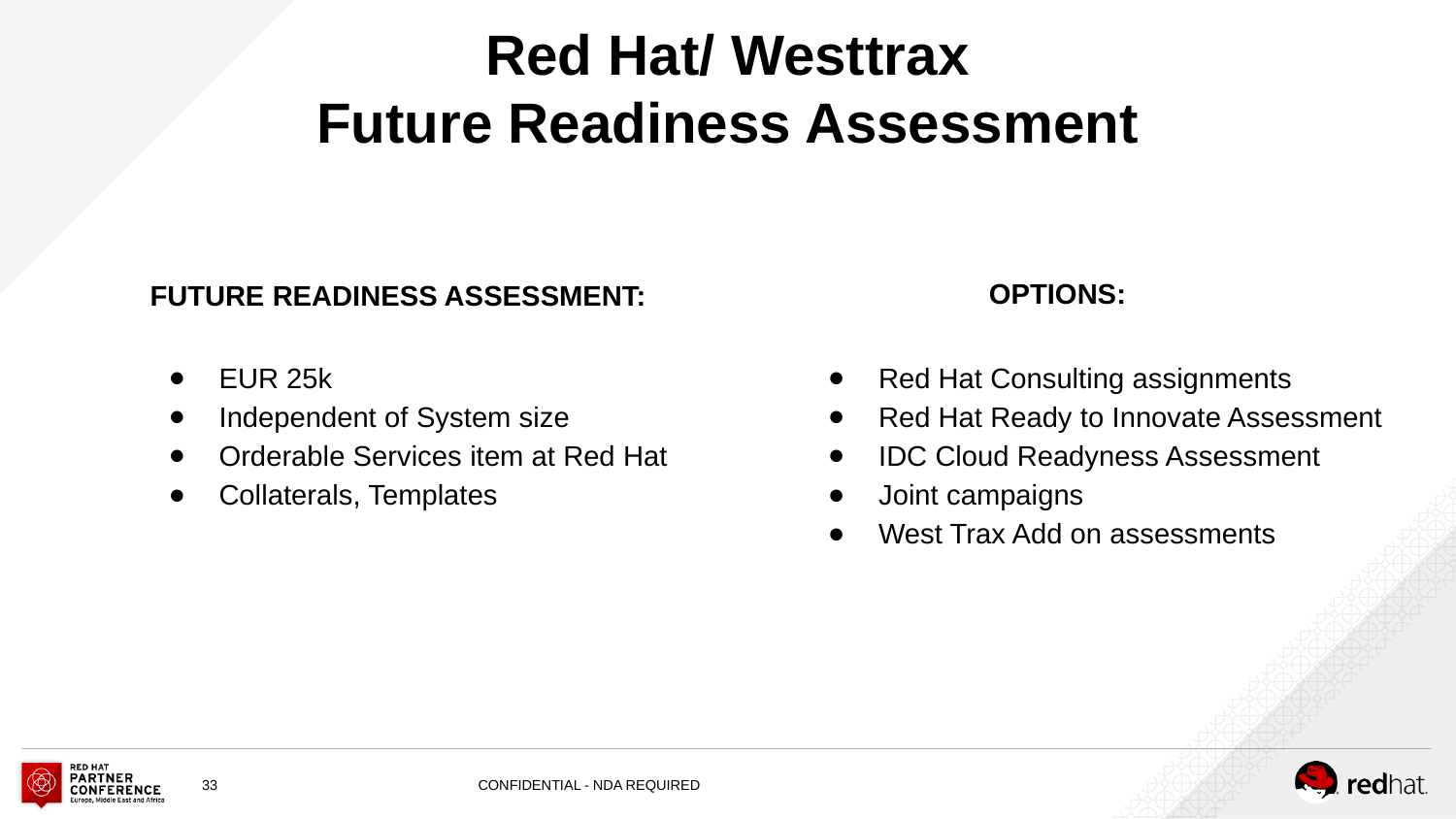

# Red Hat/ Westtrax
Future Readiness Assessment
OPTIONS:
FUTURE READINESS ASSESSMENT:

EUR 25k
Independent of System size
Orderable Services item at Red Hat
Collaterals, Templates

Red Hat Consulting assignments
Red Hat Ready to Innovate Assessment
IDC Cloud Readyness Assessment
Joint campaigns
West Trax Add on assessments
33
CONFIDENTIAL - NDA REQUIRED